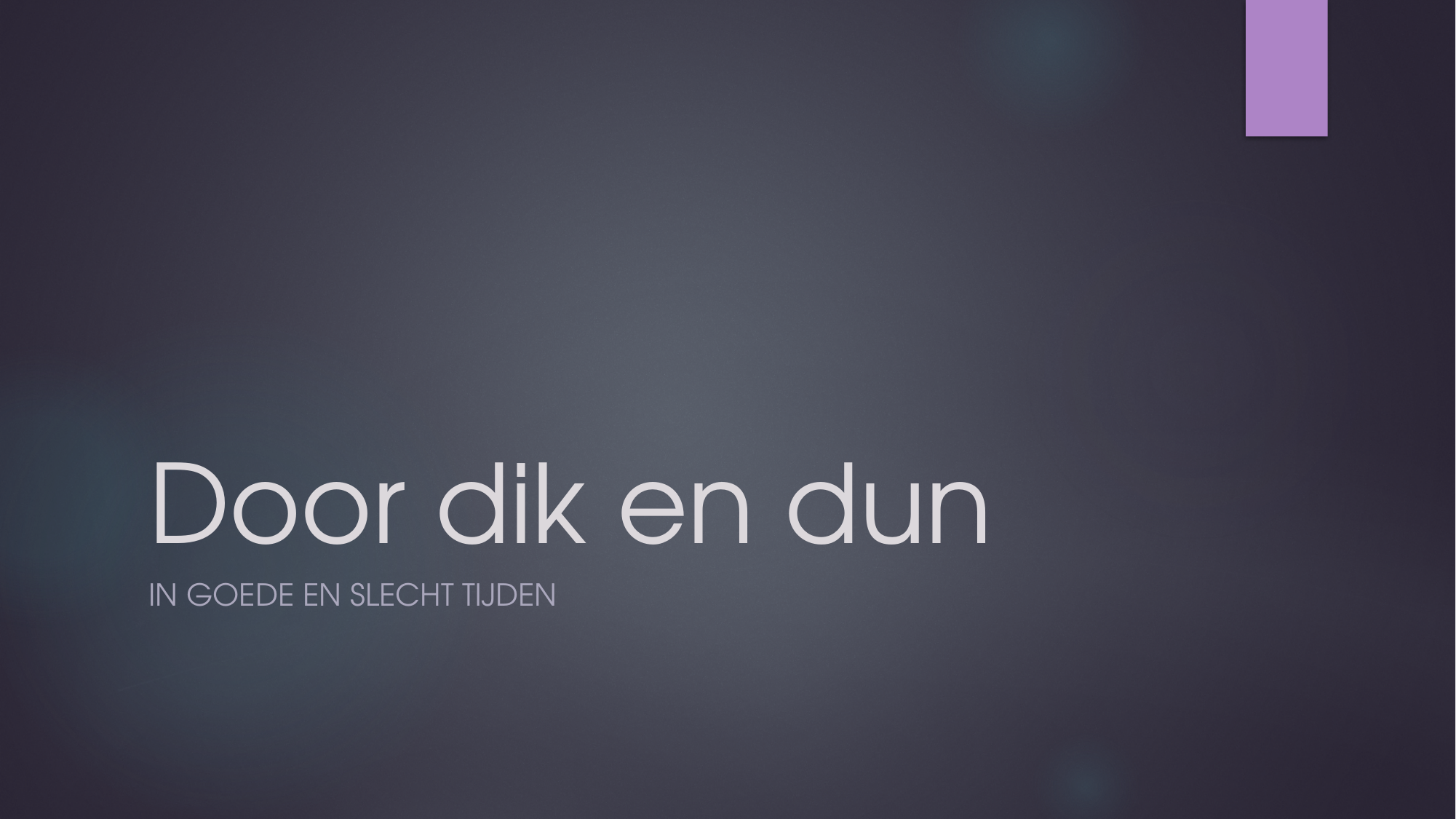

# Door dik en dun
In goede en slecht tijden